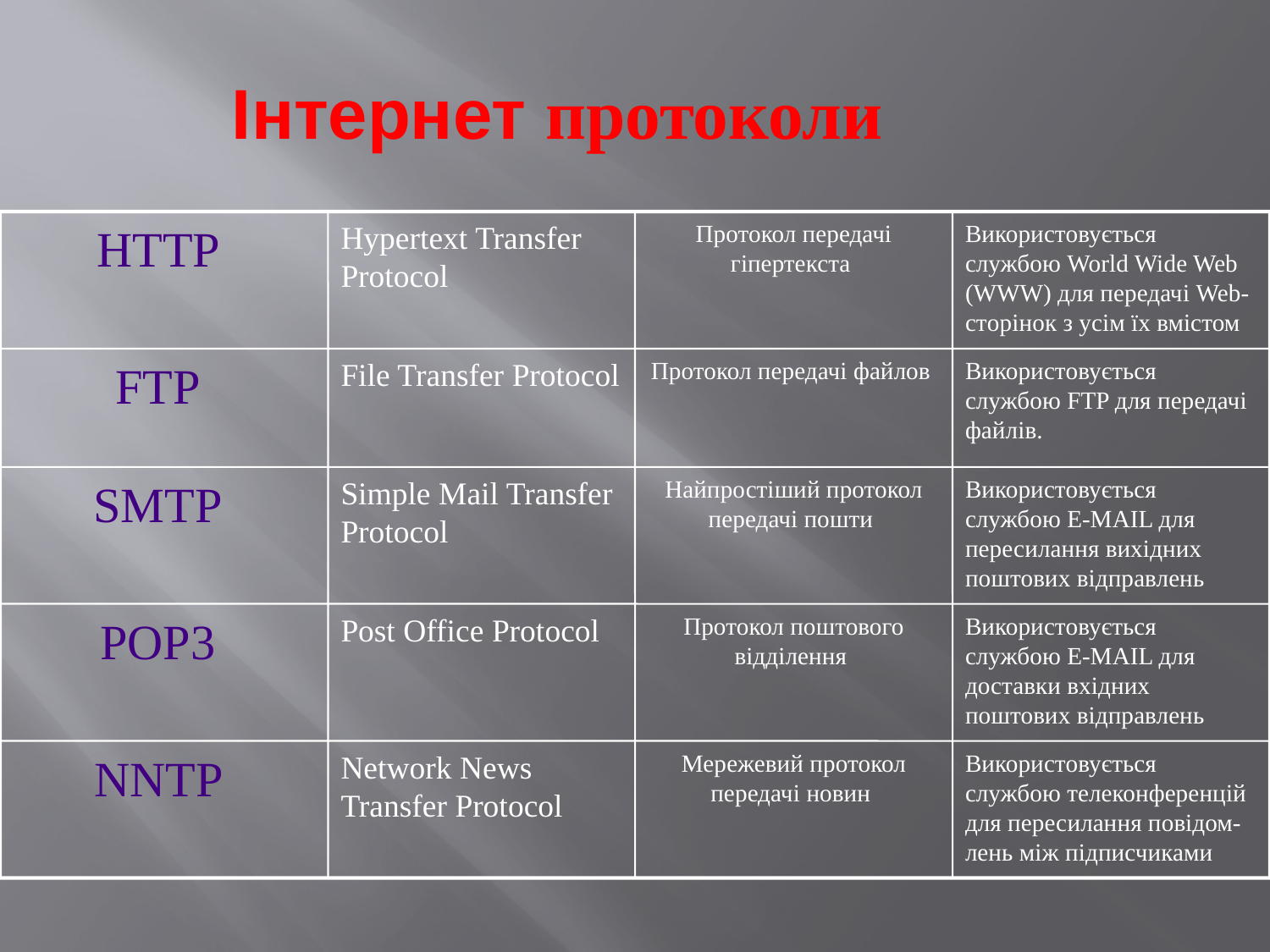

# Інтернет протоколи
HTTP

Hypertext Transfer Protocol

Протокол передачі гіпертекста

Використовується службою World Wide Web (WWW) для передачі Web-сторінок з усім їх вмістом

FTP

File Transfer Protocol
Протокол передачі файлов
Використовується службою FTP для передачі файлів.
SMTP

Simple Mail Transfer Protocol
Найпростіший протокол передачі пошти
Використовується службою E-MAIL для пересилання вихідних поштових відправлень
POP3

Post Office Protocol
Протокол поштового відділення
Використовується службою E-MAIL для доставки вхідних поштових відправлень
NNTP

Network News Transfer Protocol
Мережевий протокол передачі новин
Використовується службою телеконференцій для пересилання повідом-лень між підписчиками